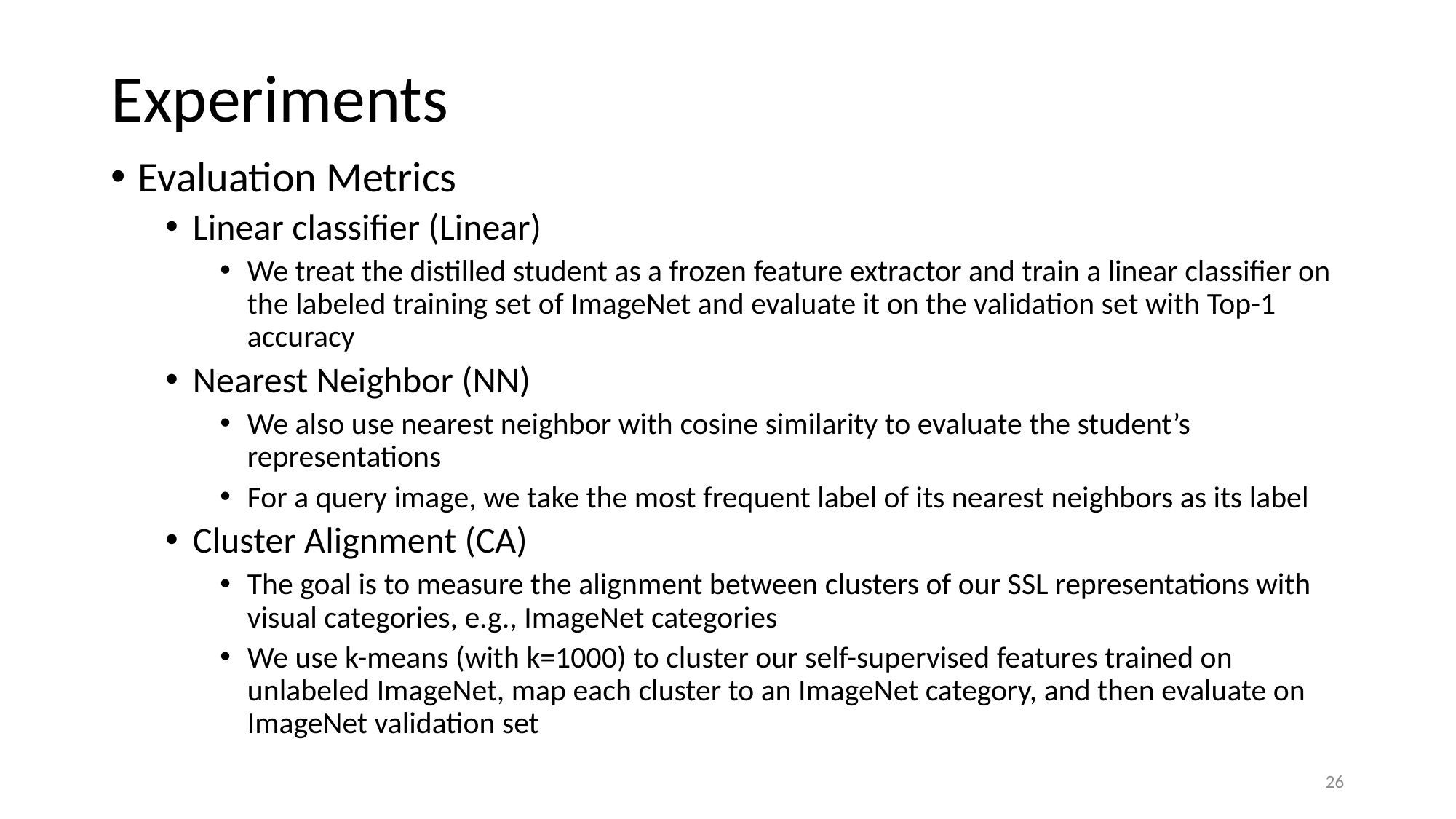

# Experiments
Evaluation Metrics
Linear classifier (Linear)
We treat the distilled student as a frozen feature extractor and train a linear classifier on the labeled training set of ImageNet and evaluate it on the validation set with Top-1 accuracy
Nearest Neighbor (NN)
We also use nearest neighbor with cosine similarity to evaluate the student’s representations
For a query image, we take the most frequent label of its nearest neighbors as its label
Cluster Alignment (CA)
The goal is to measure the alignment between clusters of our SSL representations with visual categories, e.g., ImageNet categories
We use k-means (with k=1000) to cluster our self-supervised features trained on unlabeled ImageNet, map each cluster to an ImageNet category, and then evaluate on ImageNet validation set

26